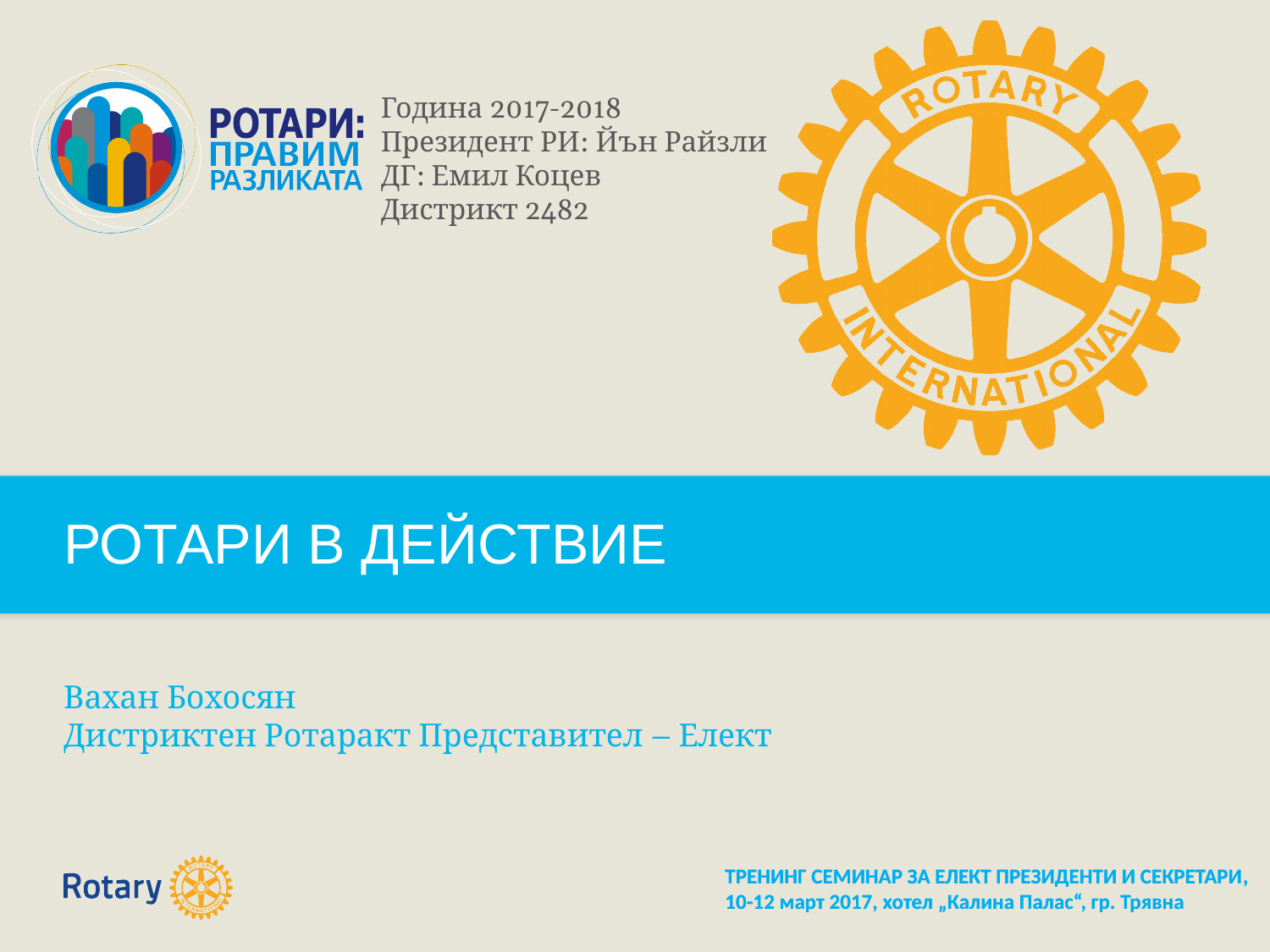

РОТАРИ В ДЕЙСТВИЕ

Вахан Бохосян
Дистриктен Ротаракт Представител – Елект

ТРЕНИНГ СЕМИНАР ЗА ЕЛЕКТ ПРЕЗИДЕНТИ И СЕКРЕТАРИ, 10-12 март 2017, хотел „Калина Палас“, гр. Трявна